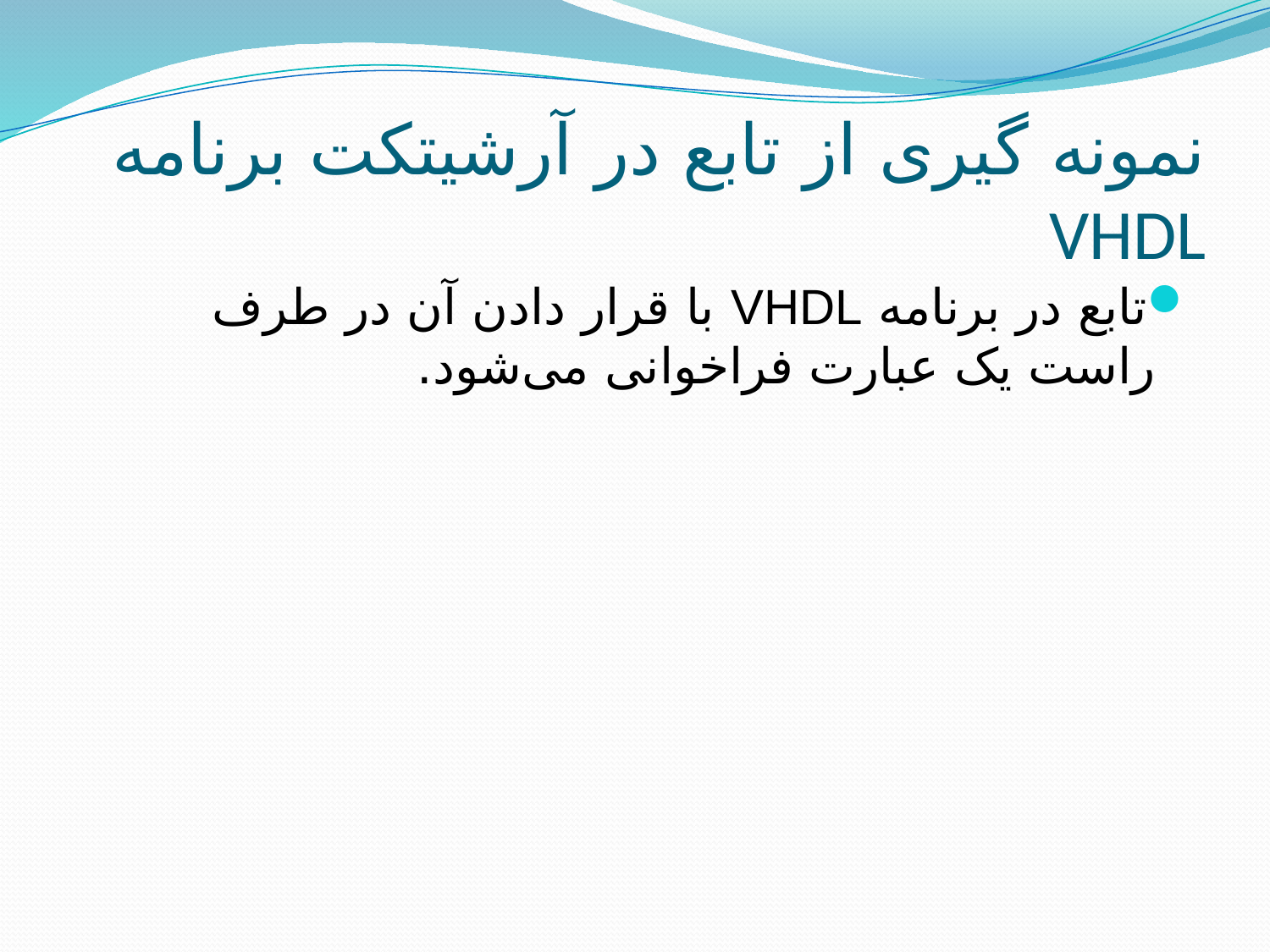

# نمونه گیری از تابع در آرشیتکت برنامه VHDL
تابع در برنامه VHDL با قرار دادن آن در طرف راست یک عبارت فراخوانی می‌شود.